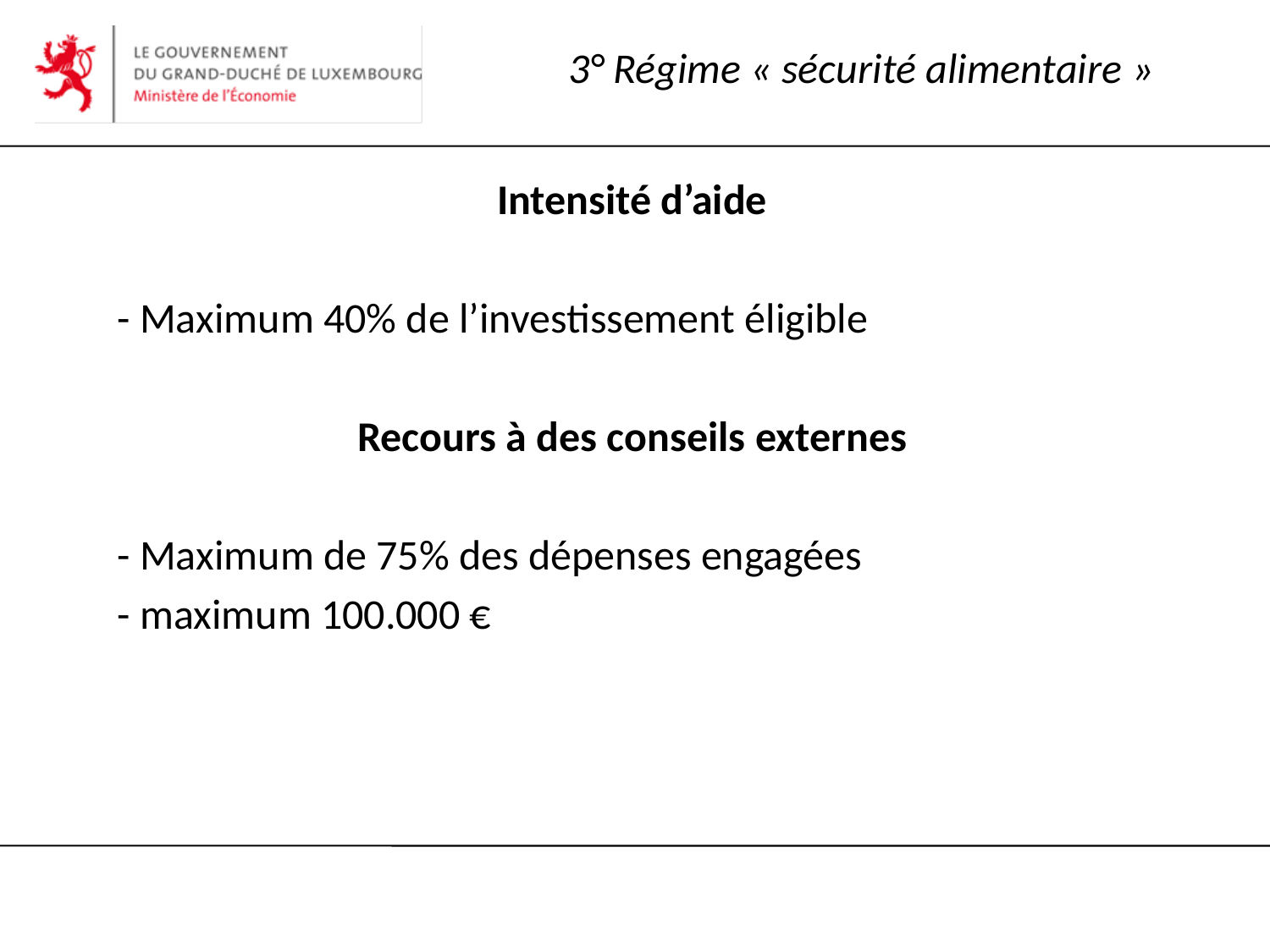

# 3° Régime « sécurité alimentaire »
Intensité d’aide

- Maximum 40% de l’investissement éligible

Recours à des conseils externes

- Maximum de 75% des dépenses engagées
- maximum 100.000 €